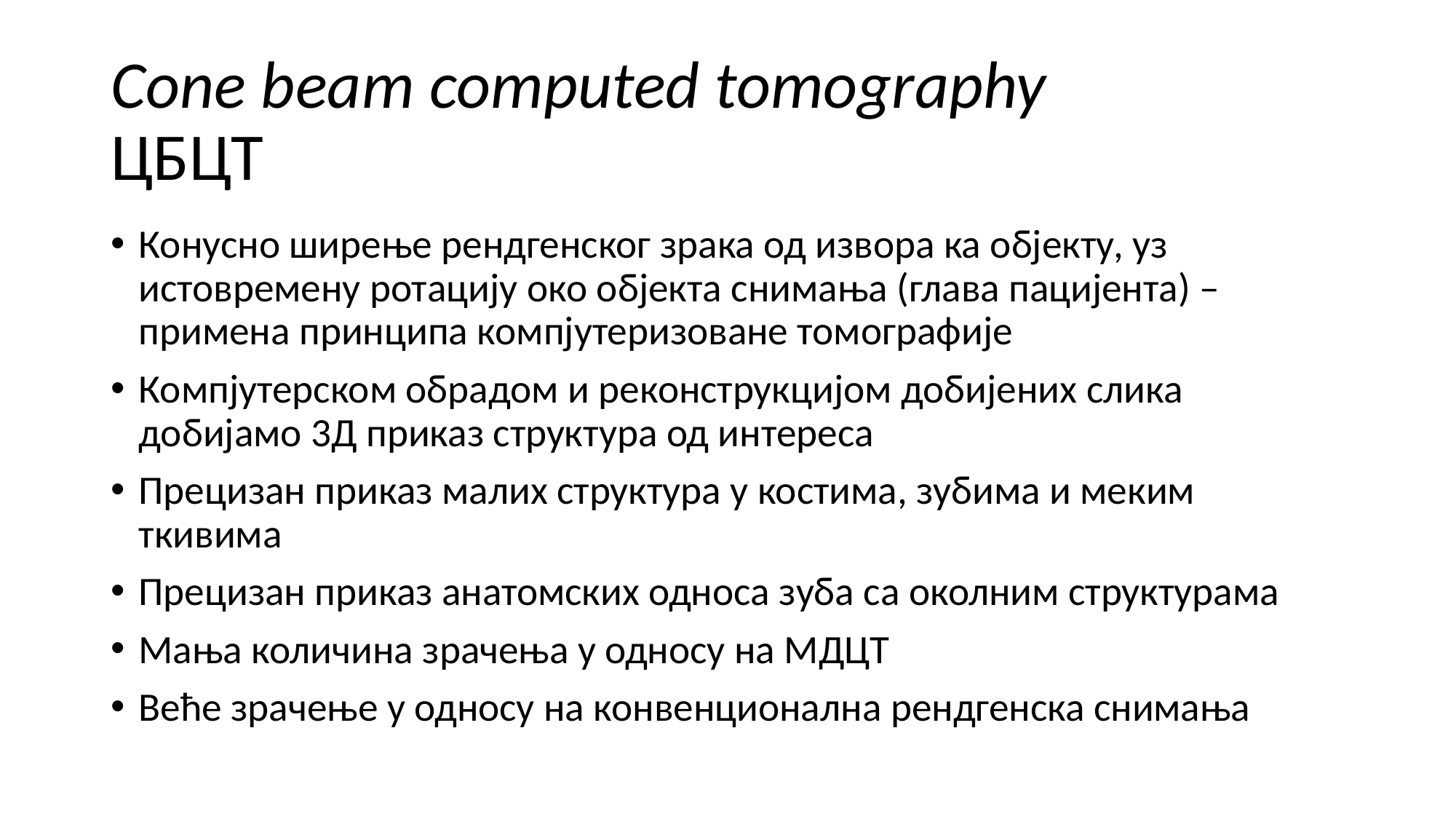

# Cone beam computed tomography ЦБЦТ
Конусно ширење рендгенског зрака од извора ка објекту, уз истовремену ротацију око објекта снимања (глава пацијента) – примена принципа компјутеризоване томографије
Компјутерском обрадом и реконструкцијом добијених слика добијамо 3Д приказ структура од интереса
Прецизан приказ малих структура у костима, зубима и меким ткивима
Прецизан приказ анатомских односа зуба са околним структурама
Мања количина зрачења у односу на МДЦТ
Веће зрачење у односу на конвенционална рендгенска снимања